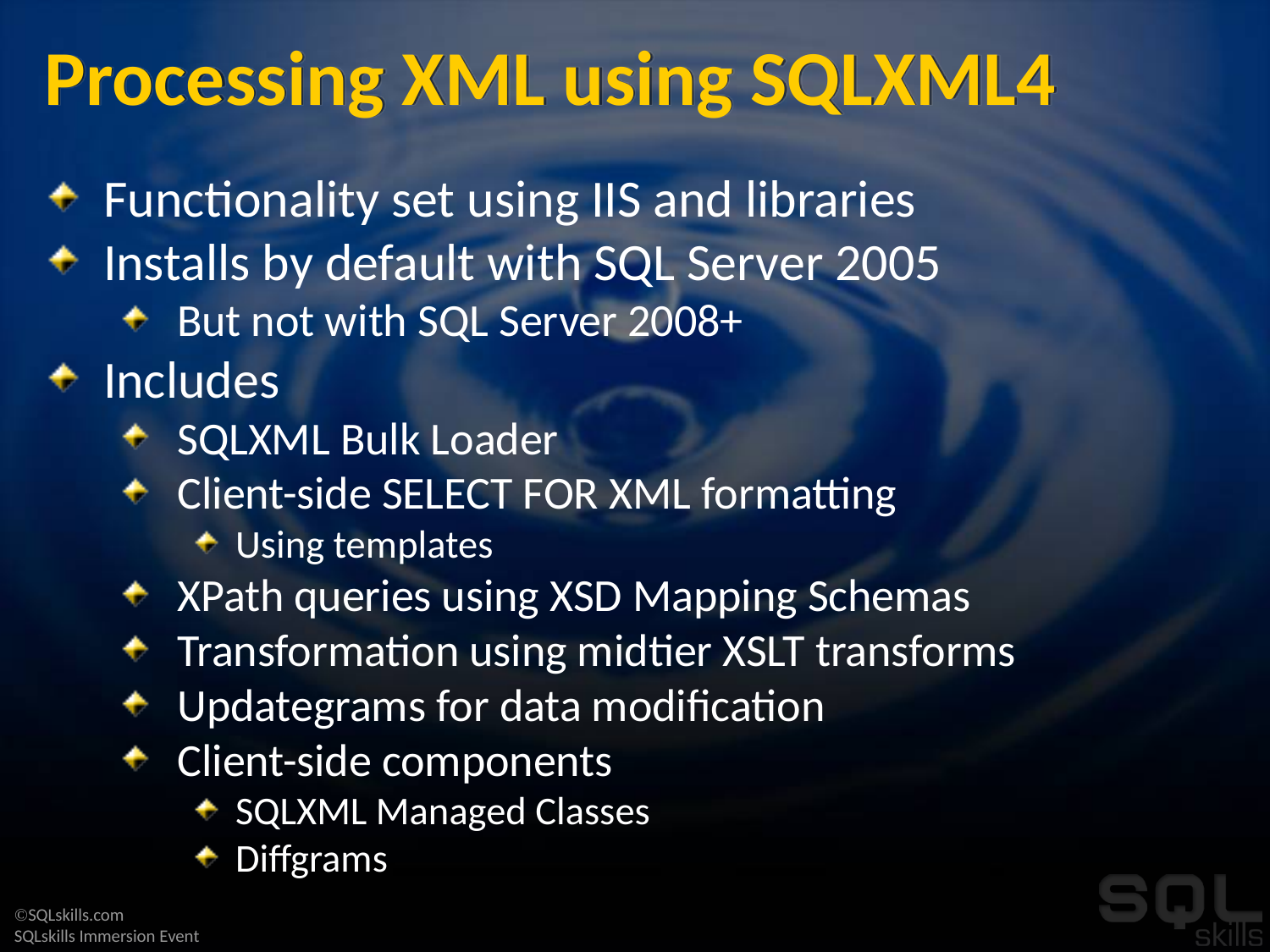

# Processing XML using SQLXML4
Functionality set using IIS and libraries
Installs by default with SQL Server 2005
But not with SQL Server 2008+
Includes
SQLXML Bulk Loader
Client-side SELECT FOR XML formatting
Using templates
XPath queries using XSD Mapping Schemas
Transformation using midtier XSLT transforms
Updategrams for data modification
Client-side components
SQLXML Managed Classes
Diffgrams